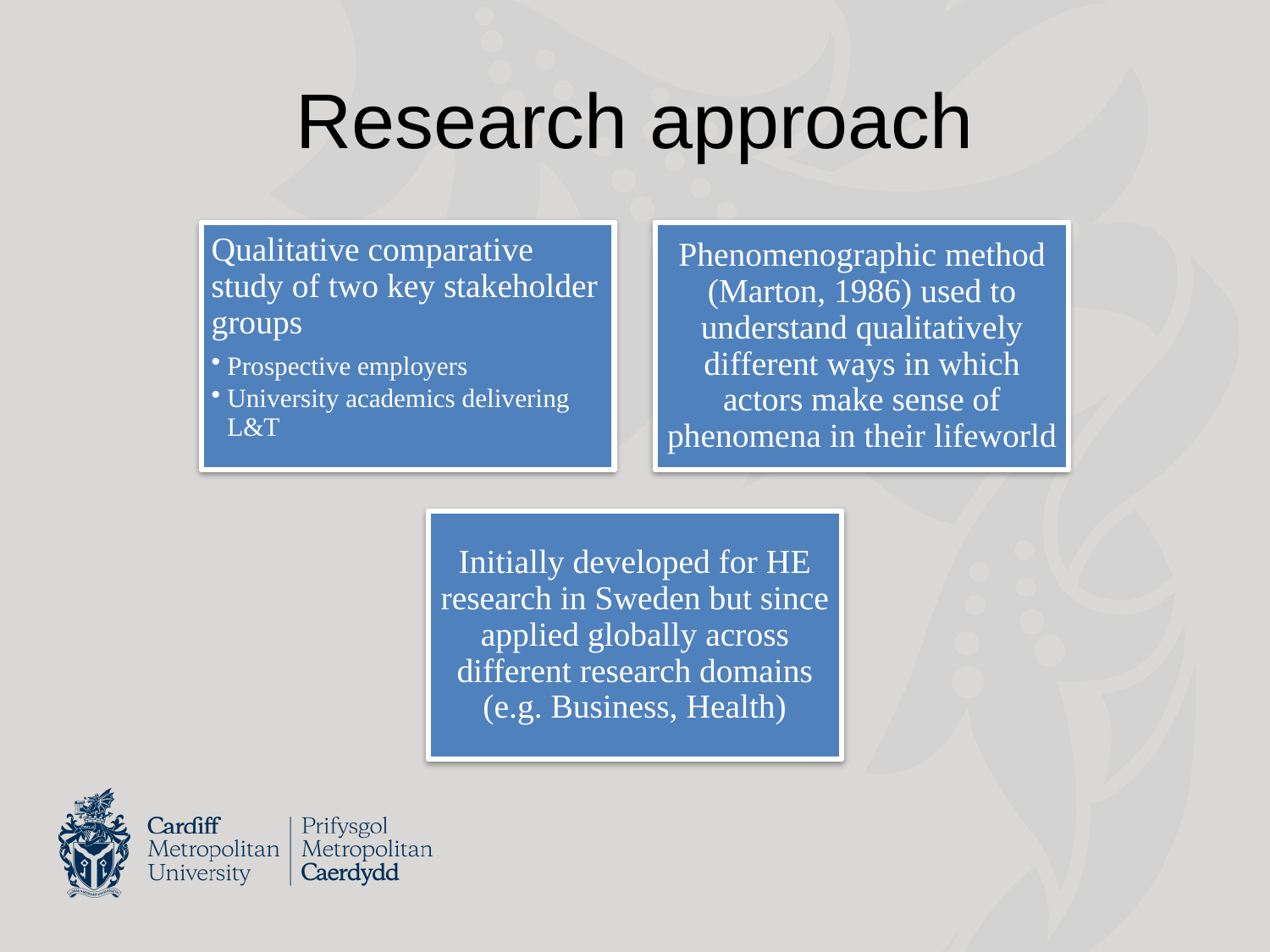

# Research approach
Qualitative comparative study of two key stakeholder groups
Prospective employers
University academics delivering L&T
Phenomenographic method (Marton, 1986) used to understand qualitatively different ways in which actors make sense of phenomena in their lifeworld
Initially developed for HE research in Sweden but since applied globally across different research domains (e.g. Business, Health)